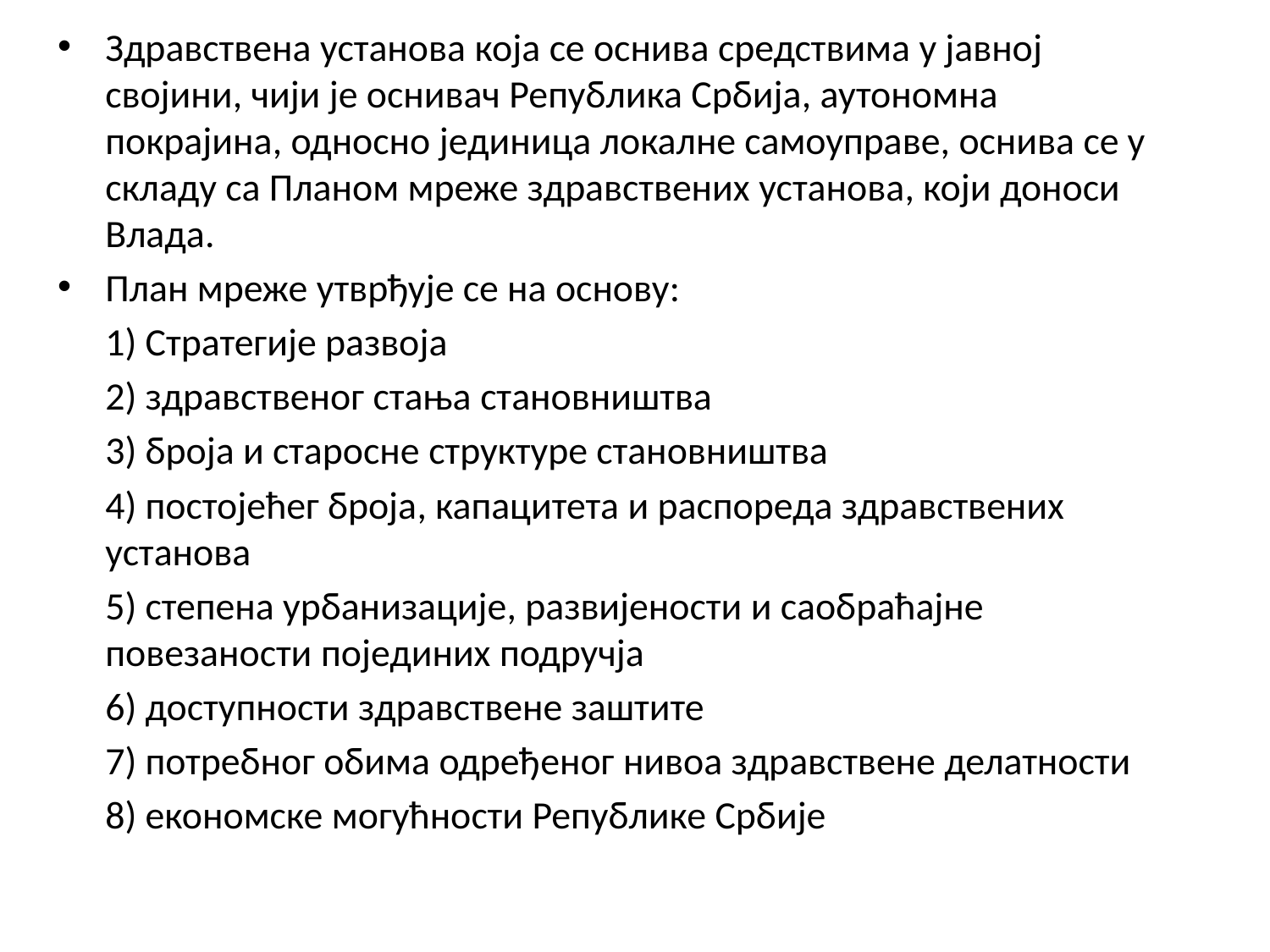

Здравствена установа која се оснива средствима у јавној својини, чији је оснивач Република Србија, аутономна покрајина, односно јединица локалне самоуправе, оснива се у складу са Планом мреже здравствених установа, који доноси Влада.
План мреже утврђује се на основу:
	1) Стратегије развоја
	2) здравственог стања становништва
	3) броја и старосне структуре становништва
	4) постојећег броја, капацитета и распореда здравствених установа
	5) степена урбанизације, развијености и саобраћајне повезаности појединих подручја
	6) доступности здравствене заштите
	7) потребног обима одређеног нивоа здравствене делатности
	8) економске могућности Републике Србије